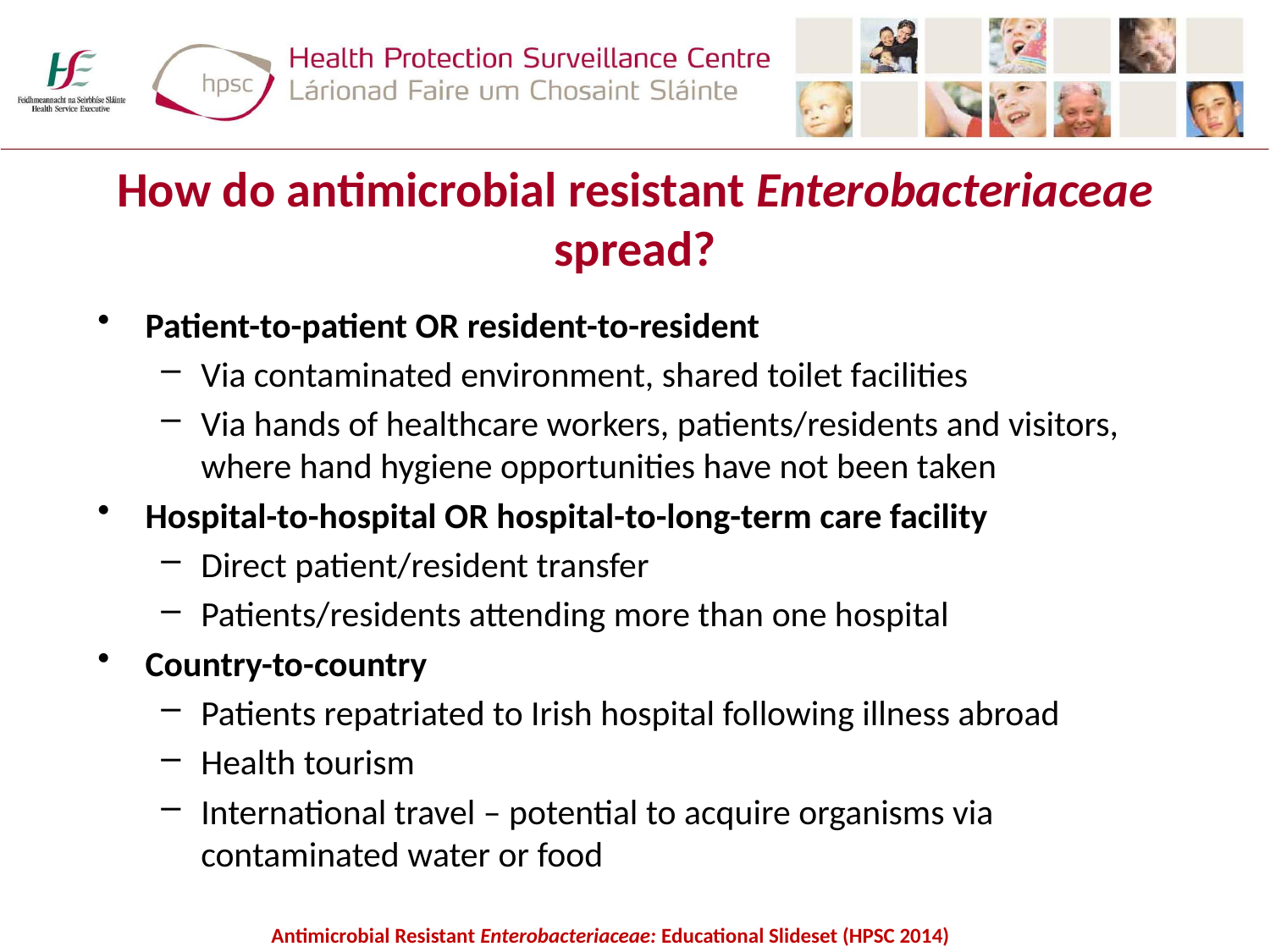

# How do antimicrobial resistant Enterobacteriaceae spread?
Patient-to-patient OR resident-to-resident
Via contaminated environment, shared toilet facilities
Via hands of healthcare workers, patients/residents and visitors, where hand hygiene opportunities have not been taken
Hospital-to-hospital OR hospital-to-long-term care facility
Direct patient/resident transfer
Patients/residents attending more than one hospital
Country-to-country
Patients repatriated to Irish hospital following illness abroad
Health tourism
International travel – potential to acquire organisms via contaminated water or food

Antimicrobial Resistant Enterobacteriaceae: Educational Slideset (HPSC 2014)